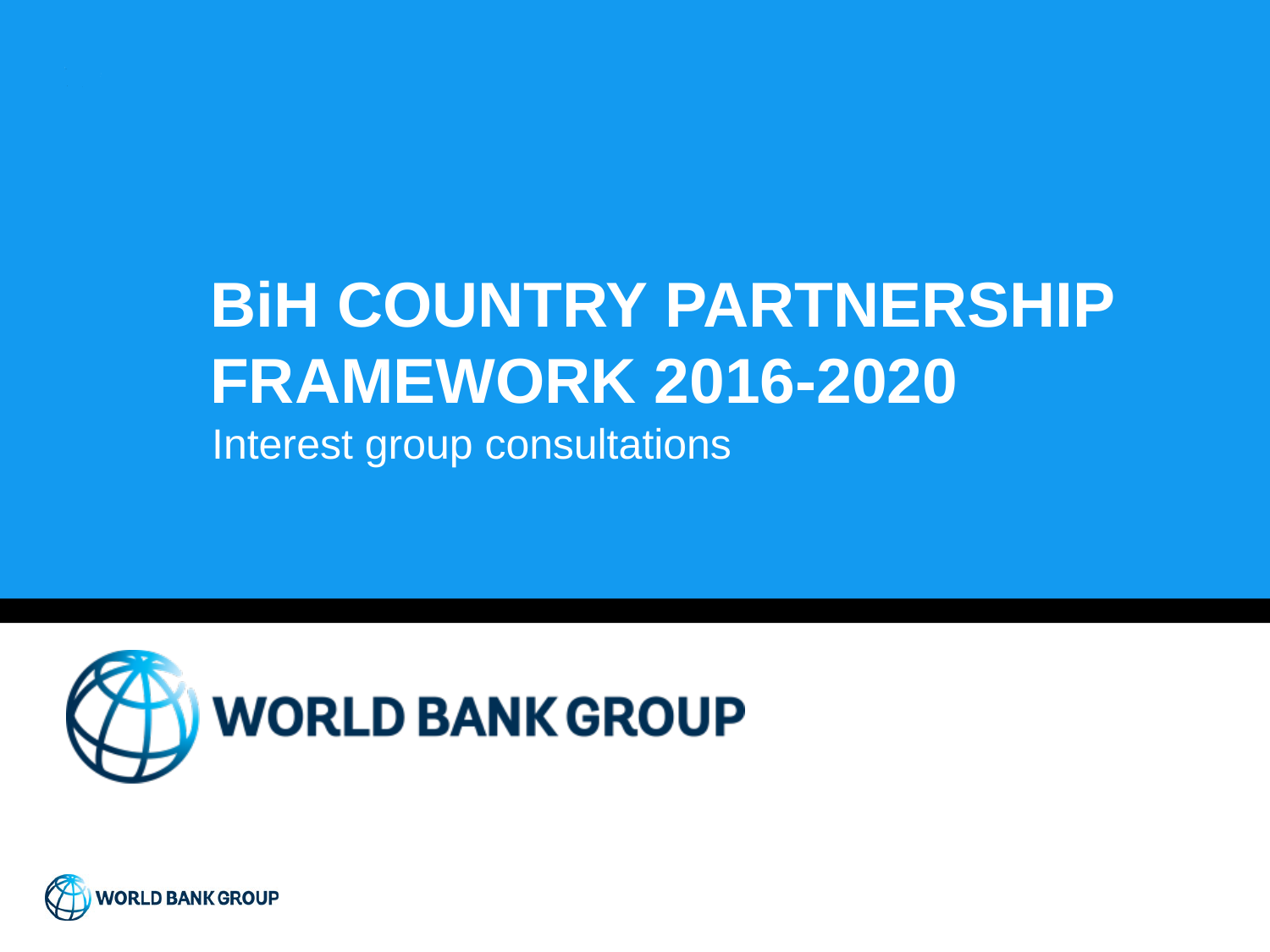

# BiH COUNTRY PARTNERSHIP FRAMEWORK 2016-2020
Interest group consultations